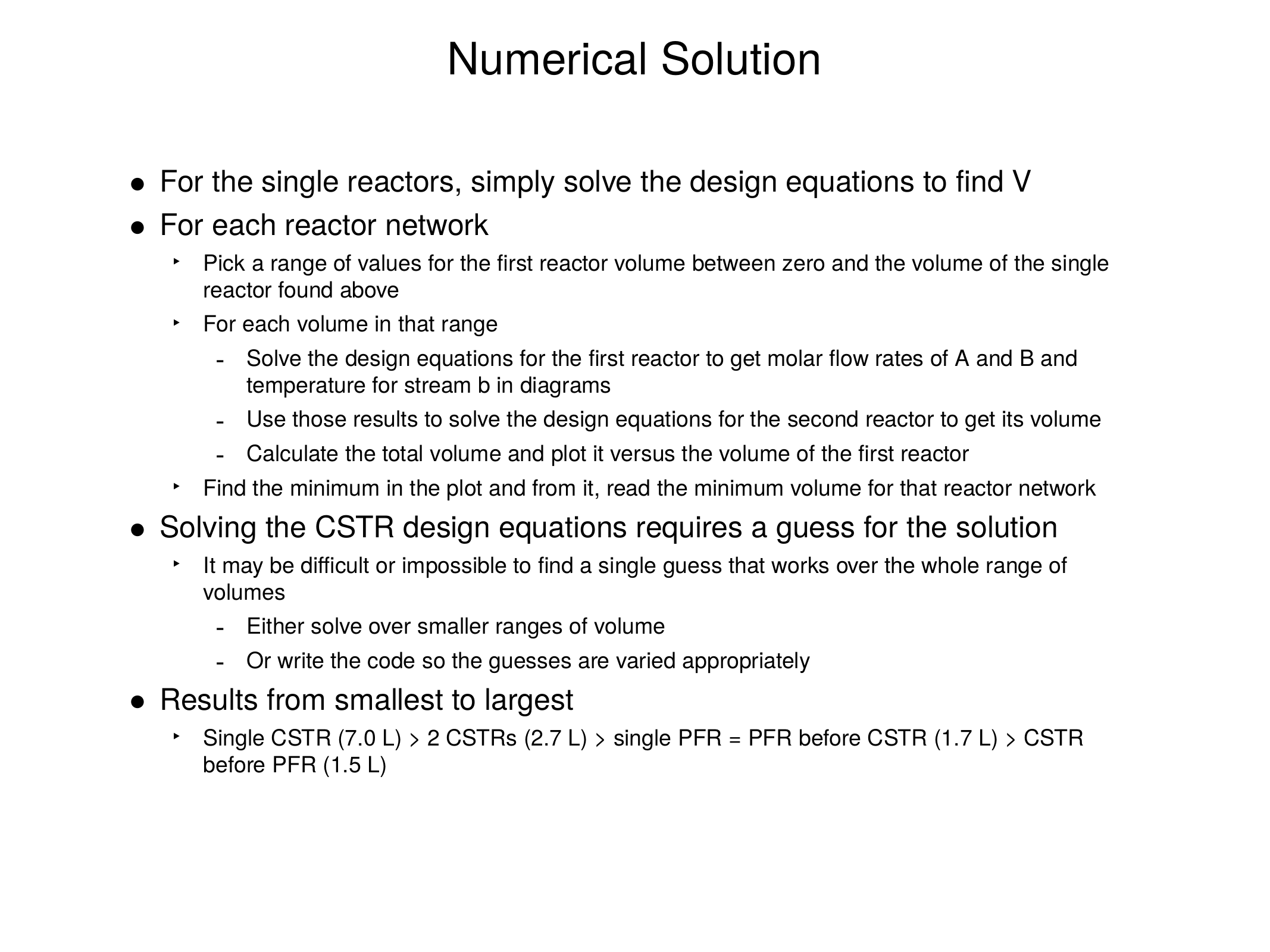

# Numerical Solution
For the single reactors, simply solve the design equations to find V
For each reactor network
Pick a range of values for the first reactor volume between zero and the volume of the single reactor found above
For each volume in that range
Solve the design equations for the first reactor to get molar flow rates of A and B and temperature for stream b in diagrams
Use those results to solve the design equations for the second reactor to get its volume
Calculate the total volume and plot it versus the volume of the first reactor
Find the minimum in the plot and from it, read the minimum volume for that reactor network
Solving the CSTR design equations requires a guess for the solution
It may be difficult or impossible to find a single guess that works over the whole range of volumes
Either solve over smaller ranges of volume
Or write the code so the guesses are varied appropriately
Results from smallest to largest
Single CSTR (7.0 L) > 2 CSTRs (2.7 L) > single PFR = PFR before CSTR (1.7 L) > CSTR before PFR (1.5 L)